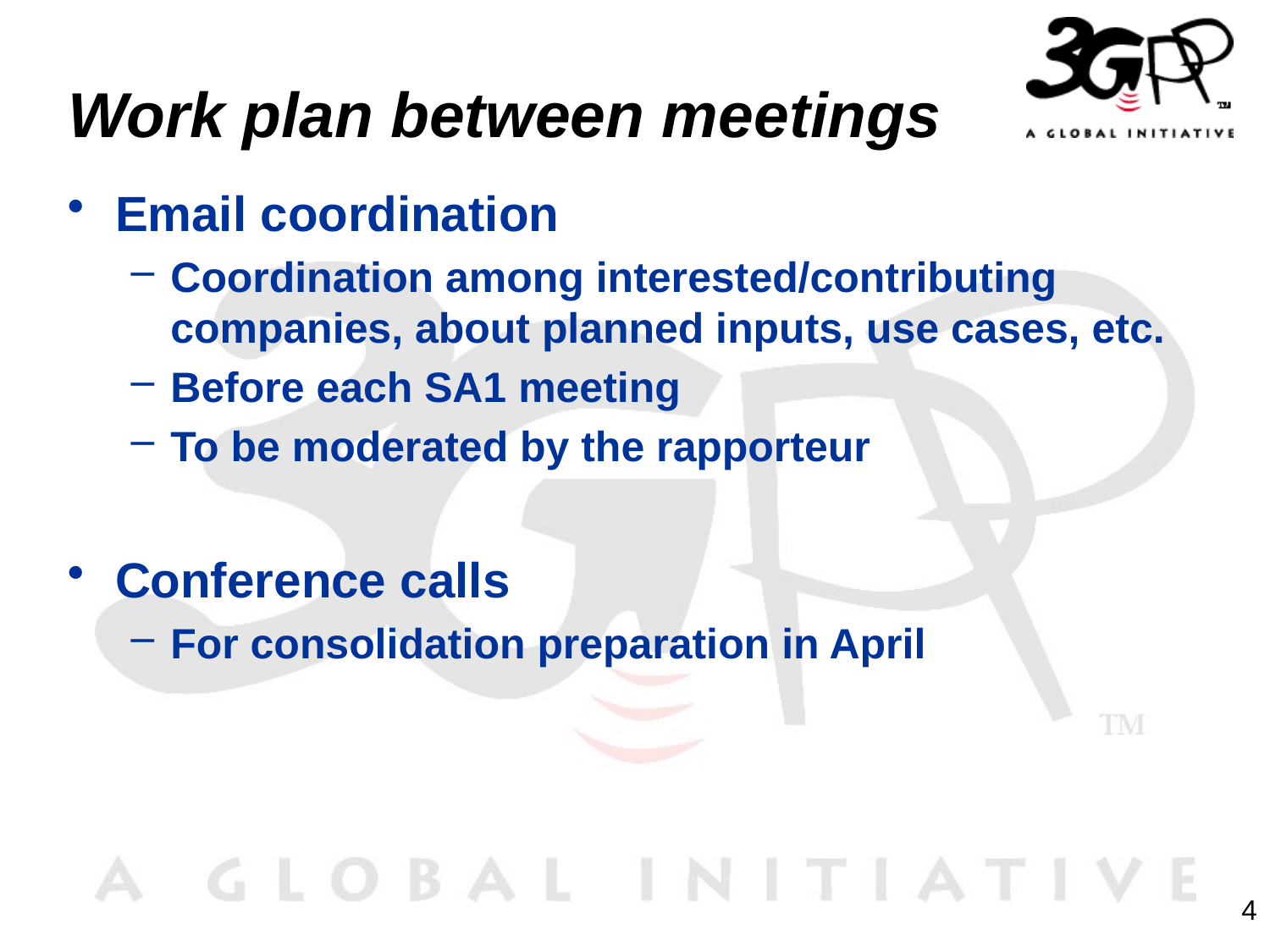

# Work plan between meetings
Email coordination
Coordination among interested/contributing companies, about planned inputs, use cases, etc.
Before each SA1 meeting
To be moderated by the rapporteur

Conference calls
For consolidation preparation in April
4